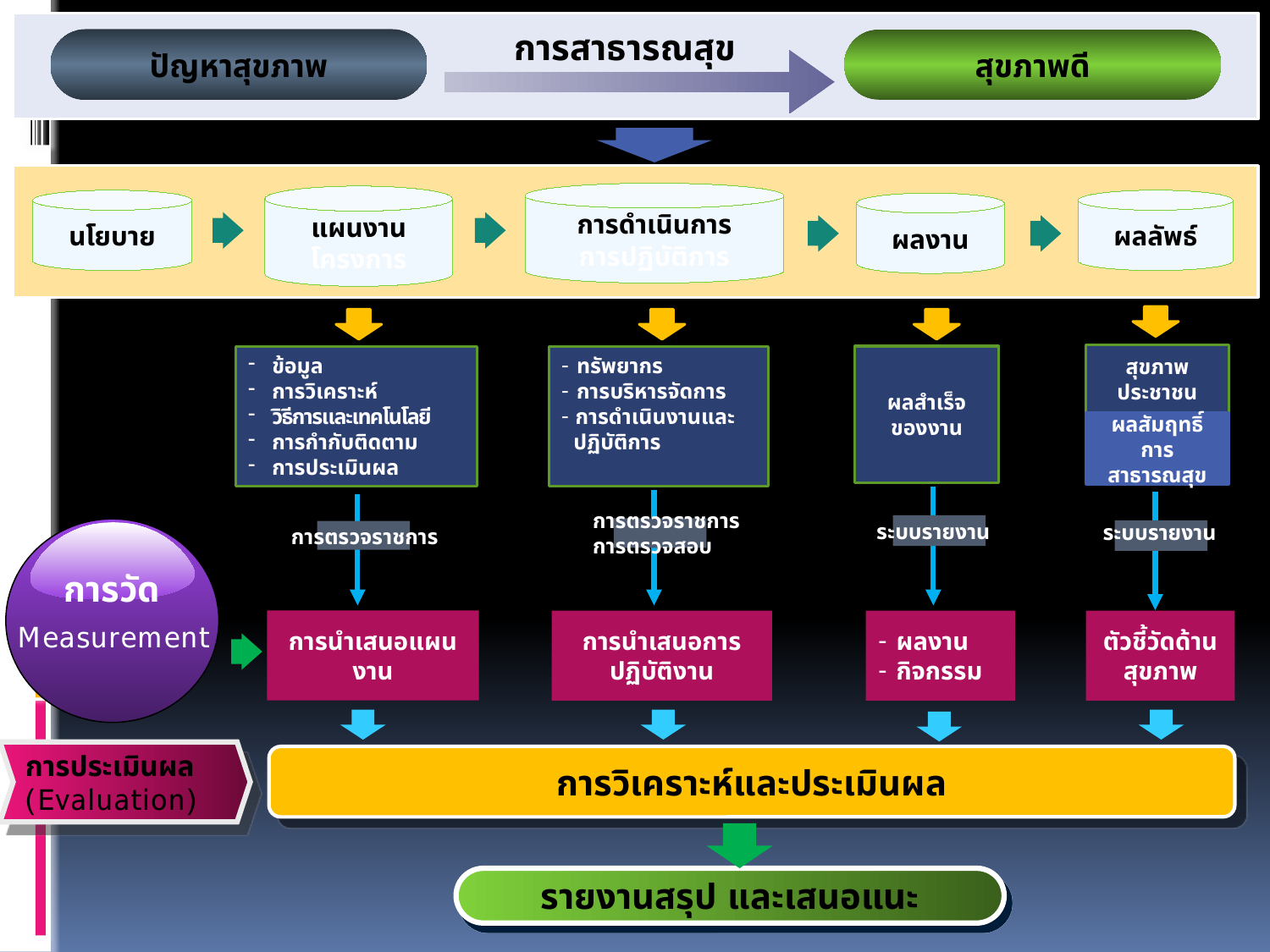

การสาธารณสุข
ปัญหาสุขภาพ
สุขภาพดี

การดำเนินการ
การปฏิบัติการ
แผนงาน
โครงการ
นโยบาย
ผลลัพธ์
ผลงาน

สุขภาพประชาชน
ผลสัมฤทธิ์การสาธารณสุข
ผลสำเร็จ
ของงาน
ข้อมูล
การวิเคราะห์
วิธีการและเทคโนโลยี
การกำกับติดตาม
การประเมินผล
- ทรัพยากร
- การบริหารจัดการ
- การดำเนินงานและ
  ปฏิบัติการ

การตรวจราชการ
การตรวจสอบ
ระบบรายงาน
ระบบรายงาน
การตรวจราชการ

การวัด
การนำเสนอแผนงาน
การนำเสนอการปฏิบัติงาน
- ผลงาน
- กิจกรรม
ตัวชี้วัดด้านสุขภาพ
Measurement

การประเมินผล
(Evaluation)
การวิเคราะห์และประเมินผล

รายงานสรุป และเสนอแนะ